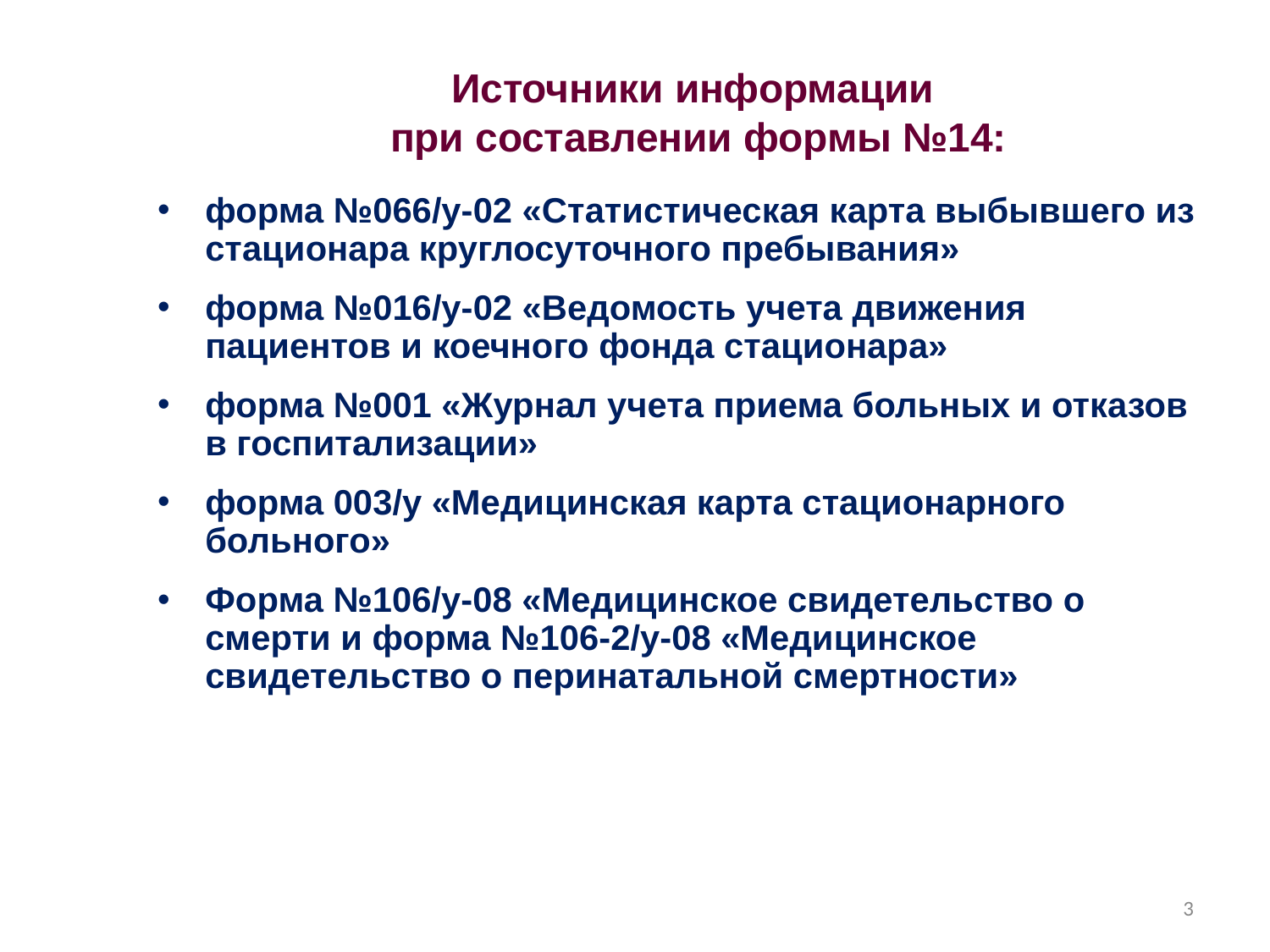

Источники информации
при составлении формы №14:
форма №066/у-02 «Статистическая карта выбывшего из стационара круглосуточного пребывания»
форма №016/у-02 «Ведомость учета движения пациентов и коечного фонда стационара»
форма №001 «Журнал учета приема больных и отказов в госпитализации»
форма 003/у «Медицинская карта стационарного больного»
Форма №106/у-08 «Медицинское свидетельство о смерти и форма №106-2/у-08 «Медицинское свидетельство о перинатальной смертности»

3